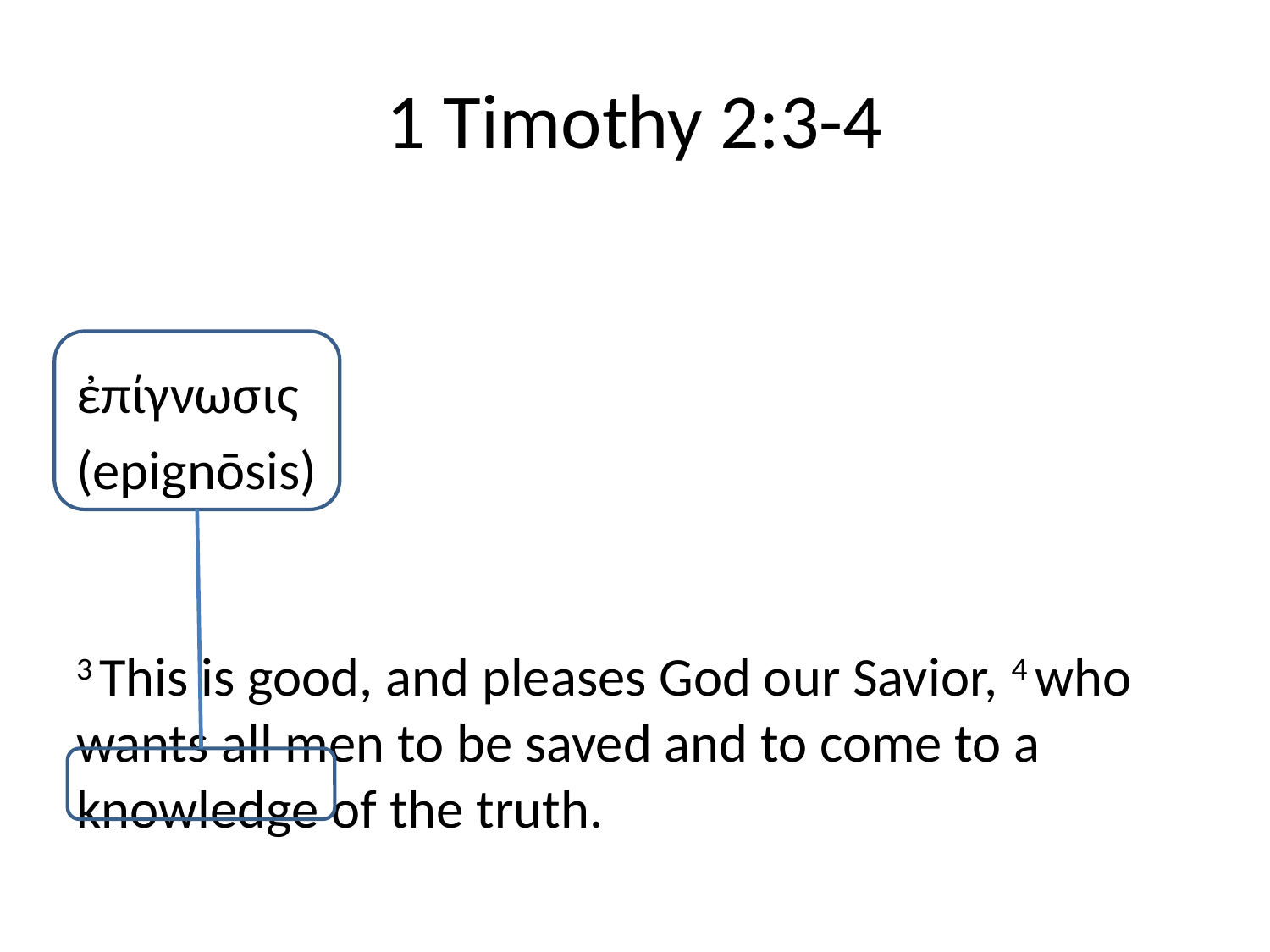

# 1 Timothy 2:3-4

ἐπίγνωσις
(epignōsis)

3 This is good, and pleases God our Savior, 4 who wants all men to be saved and to come to a knowledge of the truth.